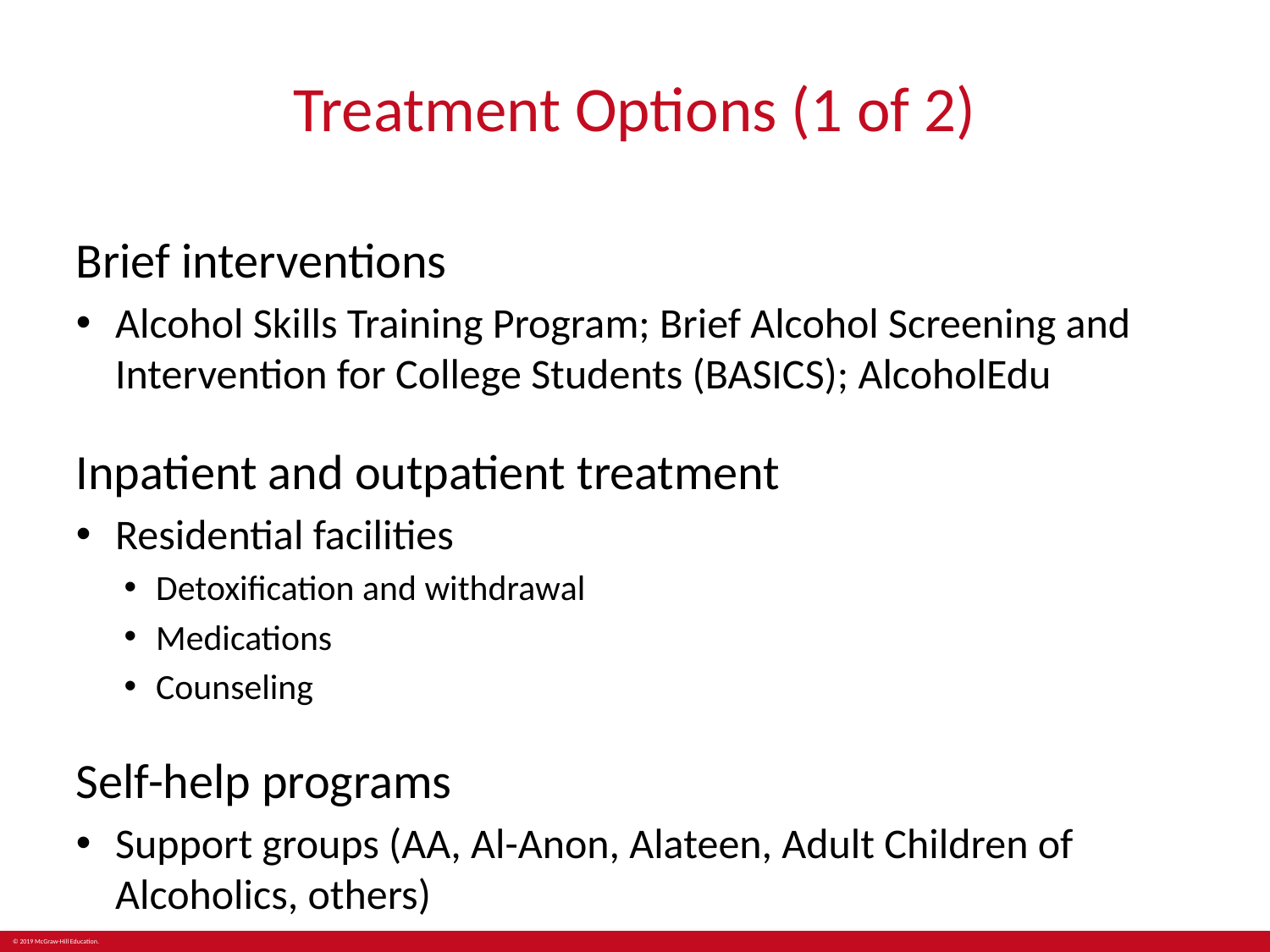

# Treatment Options (1 of 2)
Brief interventions
Alcohol Skills Training Program; Brief Alcohol Screening and Intervention for College Students (BASICS); AlcoholEdu
Inpatient and outpatient treatment
Residential facilities
Detoxification and withdrawal
Medications
Counseling
Self-help programs
Support groups (AA, Al-Anon, Alateen, Adult Children of Alcoholics, others)